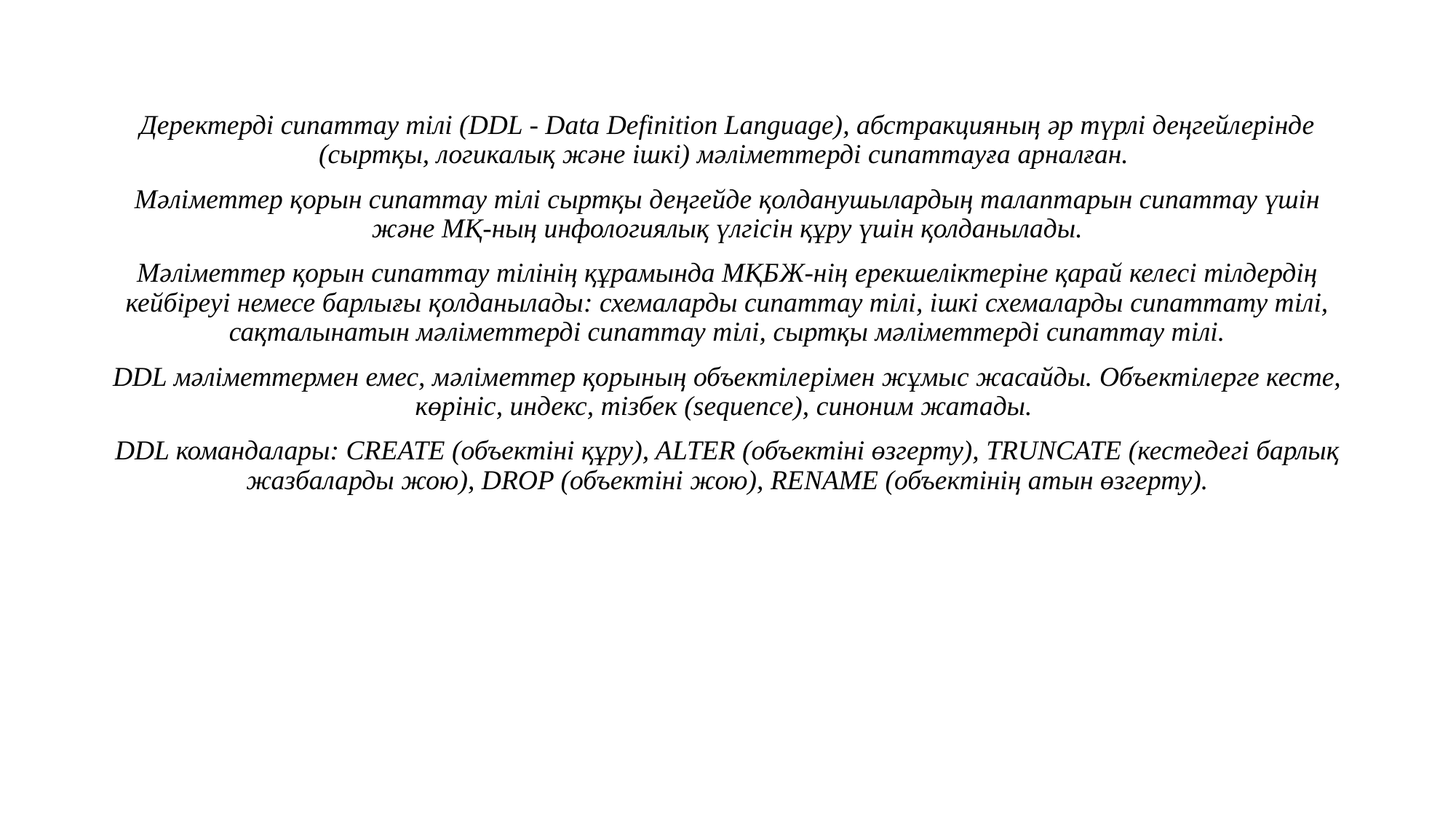

Деректерді сипаттау тілі (DDL - Data Definition Language), абстракцияның әр түрлі деңгейлерінде (сыртқы, логикалық және ішкі) мәліметтерді сипаттауға арналған.
Мәліметтер қорын сипаттау тілі сыртқы деңгейде қолданушылардың талаптарын сипаттау үшін және МҚ-ның инфологиялық үлгісін құру үшін қолданылады.
Мәліметтер қорын сипаттау тілінің құрамында МҚБЖ-нің ерекшеліктеріне қарай келесі тілдердің кейбіреуі немесе барлығы қолданылады: схемаларды сипаттау тілі, ішкі схемаларды сипаттату тілі, сақталынатын мәліметтерді сипаттау тілі, сыртқы мәліметтерді сипаттау тілі.
DDL мәліметтермен емес, мәліметтер қорының объектілерімен жұмыс жасайды. Объектілерге кесте, көрініс, индекс, тізбек (sequence), синоним жатады.
DDL командалары: CREATE (объектіні құру), ALTER (объектіні өзгерту), TRUNCATE (кестедегі барлық жазбаларды жою), DROP (объектіні жою), RENAME (объектінің атын өзгерту).